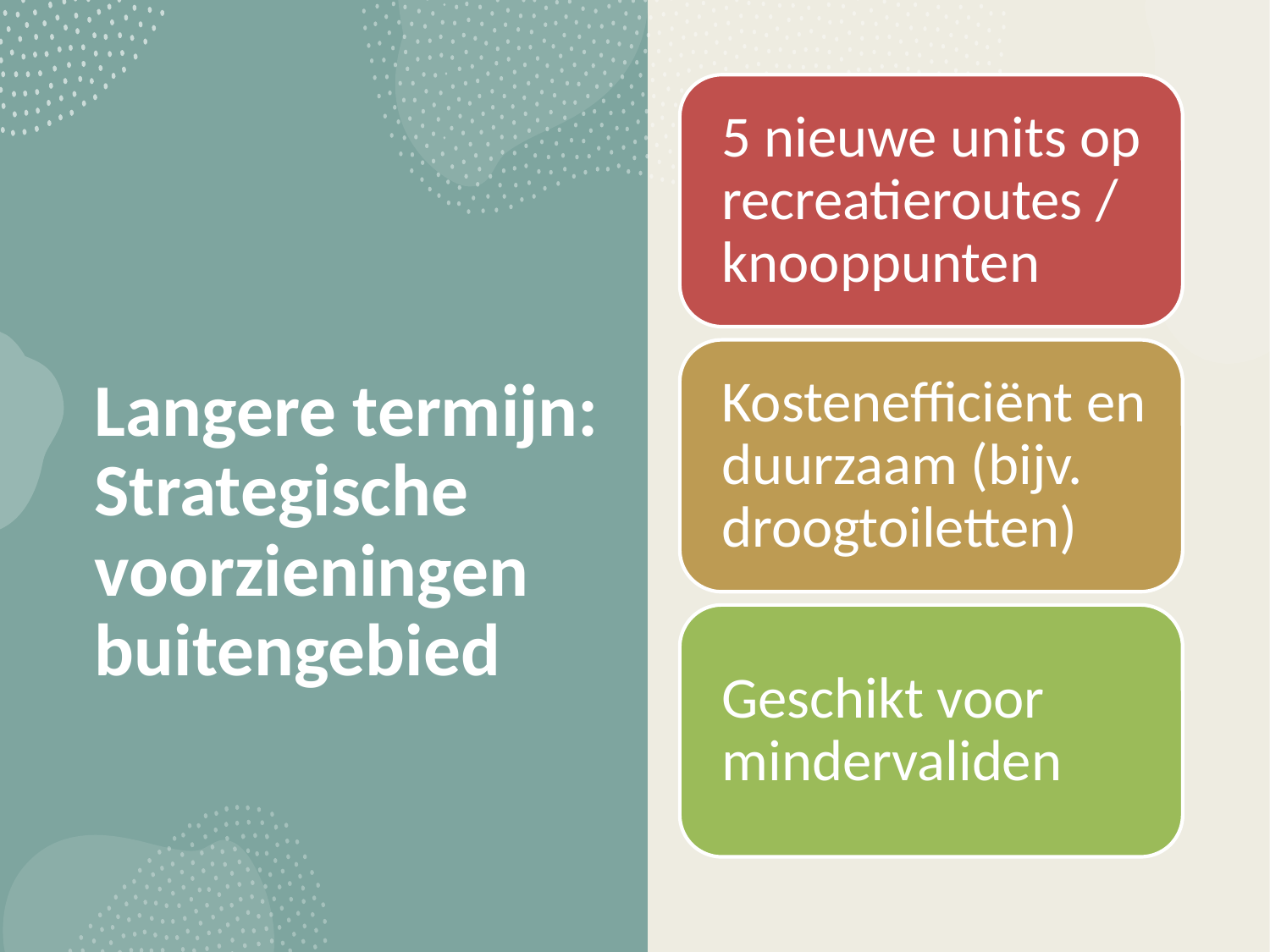

5 nieuwe units op recreatieroutes / knooppunten
Kostenefficiënt en duurzaam (bijv. droogtoiletten)
Geschikt voor mindervaliden
# Langere termijn: Strategische voorzieningen buitengebied